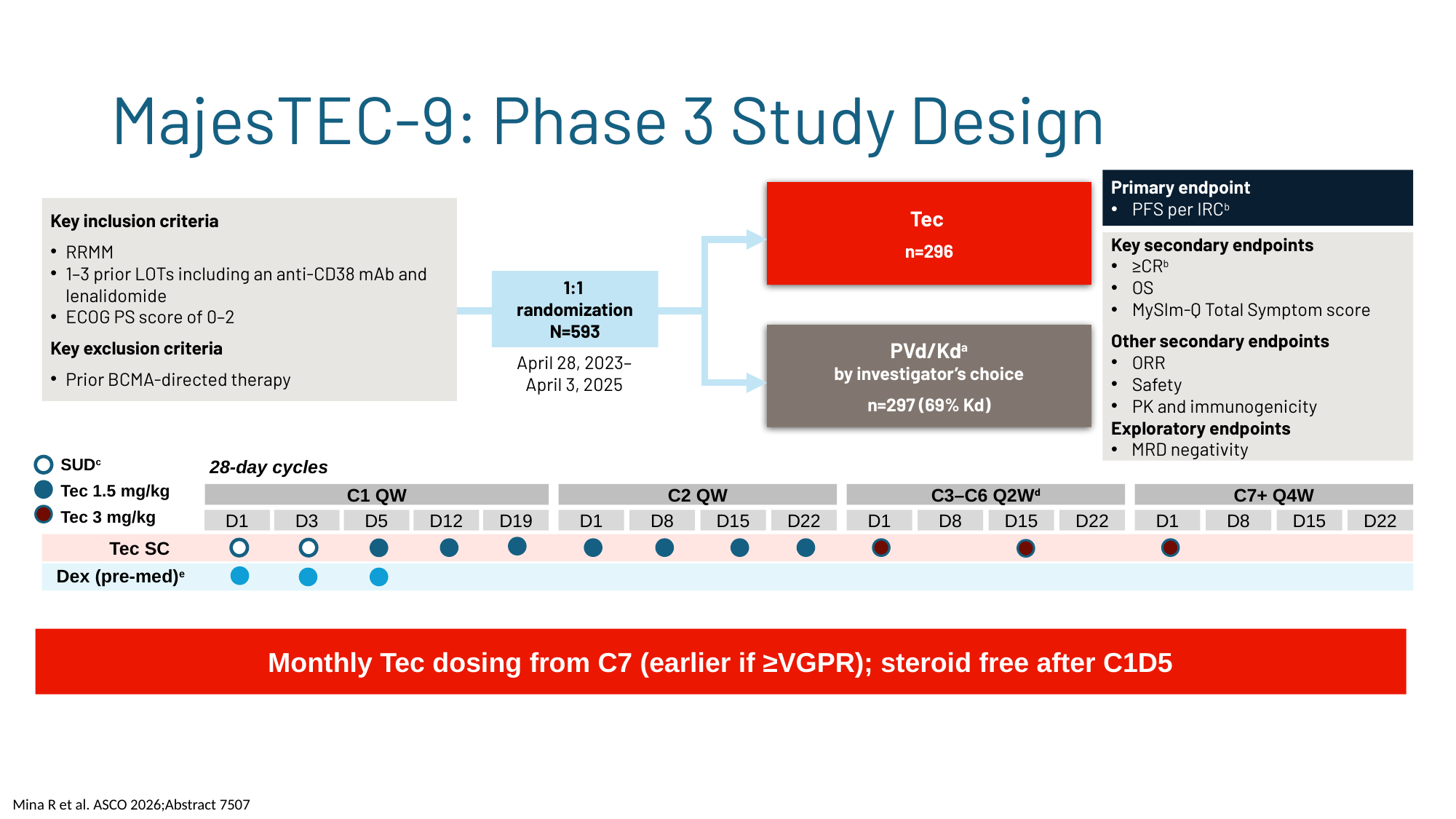

# MajesTEC-9: Phase 3 Study Design
Primary endpoint
PFS per IRCb
Tec
n=296
Key inclusion criteria
RRMM
1–3 prior LOTs including an anti-CD38 mAb and lenalidomide
ECOG PS score of 0–2
Key exclusion criteria
Prior BCMA-directed therapy
Key secondary endpoints
≥CRb
OS
MySIm-Q Total Symptom score
Other secondary endpoints
ORR
Safety
PK and immunogenicity
Exploratory endpoints
MRD negativity

1:1
randomization
N=593
PVd/Kda
by investigator’s choice
n=297 (69% Kd)
April 28, 2023–
April 3, 2025
28-day cycles
SUDc
Tec 1.5 mg/kg
Tec 3 mg/kg

C1 QW
C2 QW
C3–C6 Q2Wd
C7+ Q4W

D1
D3
D5
D12
D19
D1
D8
D15
D22
D1
D8
D15
D22
D1
D8
D15
D22
Tec SC

Dex (pre-med)e

Monthly Tec dosing from C7 (earlier if ≥VGPR); steroid free after C1D5
Mina R et al. ASCO 2026;Abstract 7507